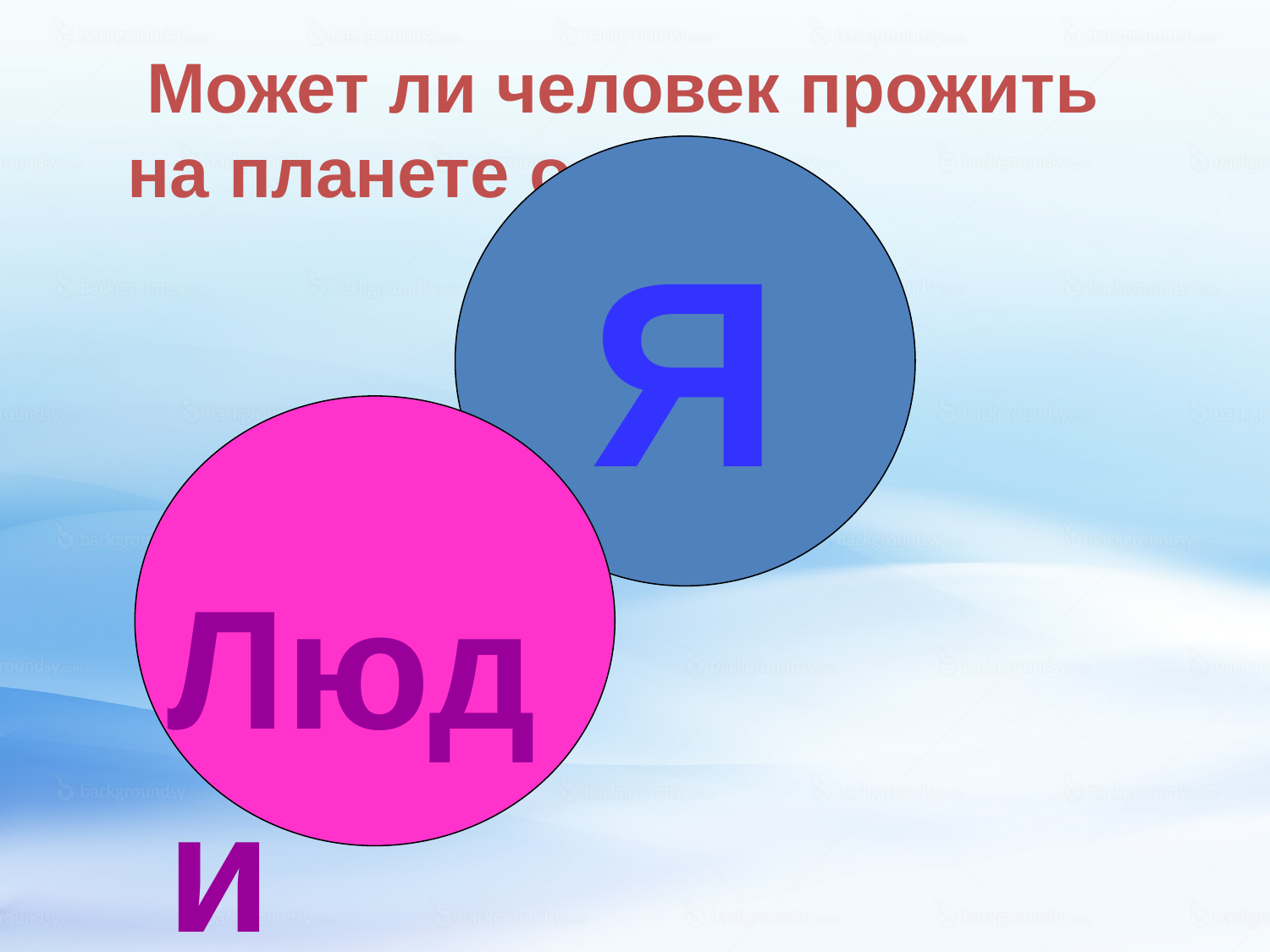

Может ли человек прожить на планете один?
Я

 Люди